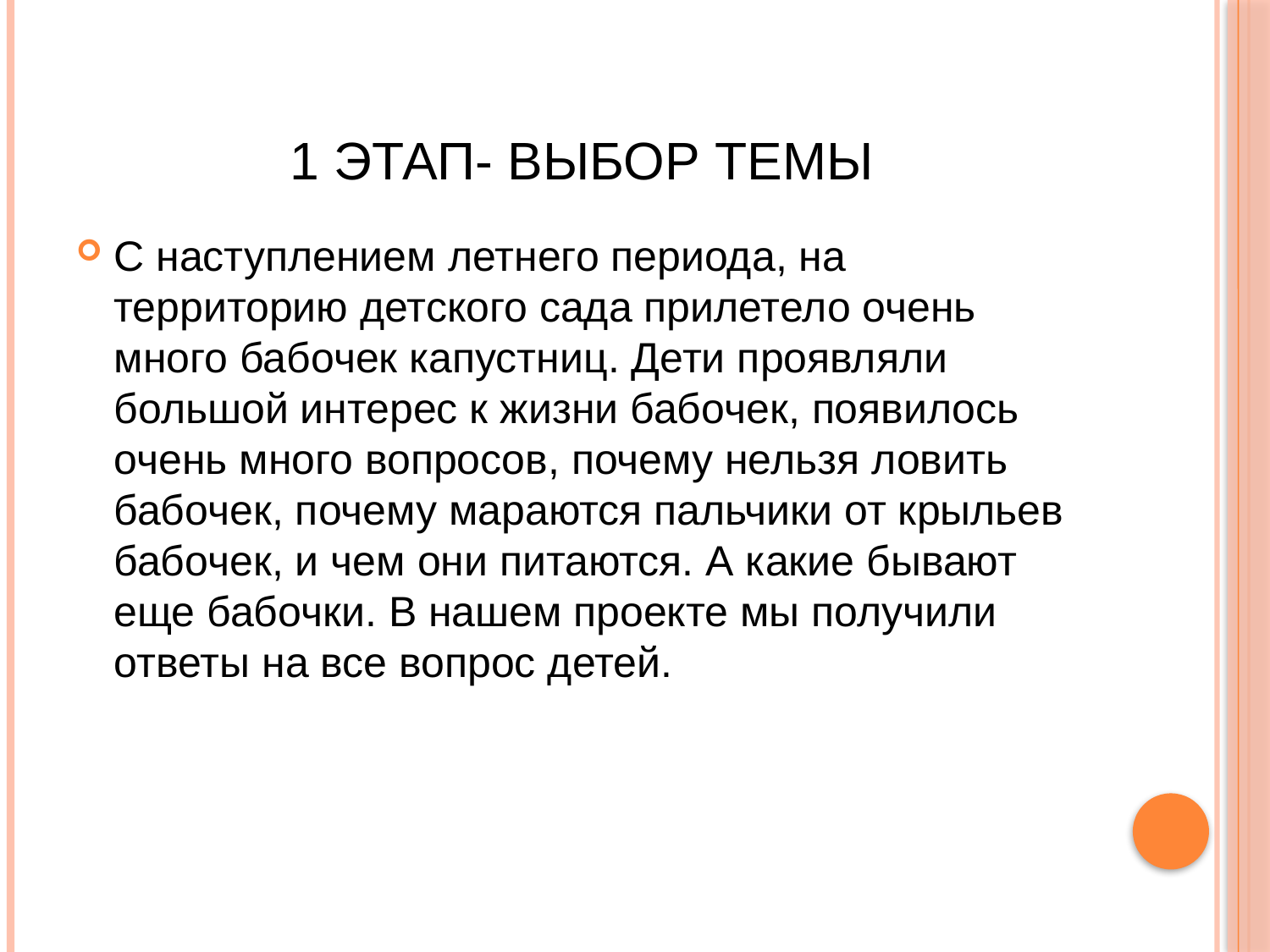

# 1 этап- выбор темы
С наступлением летнего периода, на территорию детского сада прилетело очень много бабочек капустниц. Дети проявляли большой интерес к жизни бабочек, появилось очень много вопросов, почему нельзя ловить бабочек, почему мараются пальчики от крыльев бабочек, и чем они питаются. А какие бывают еще бабочки. В нашем проекте мы получили ответы на все вопрос детей.